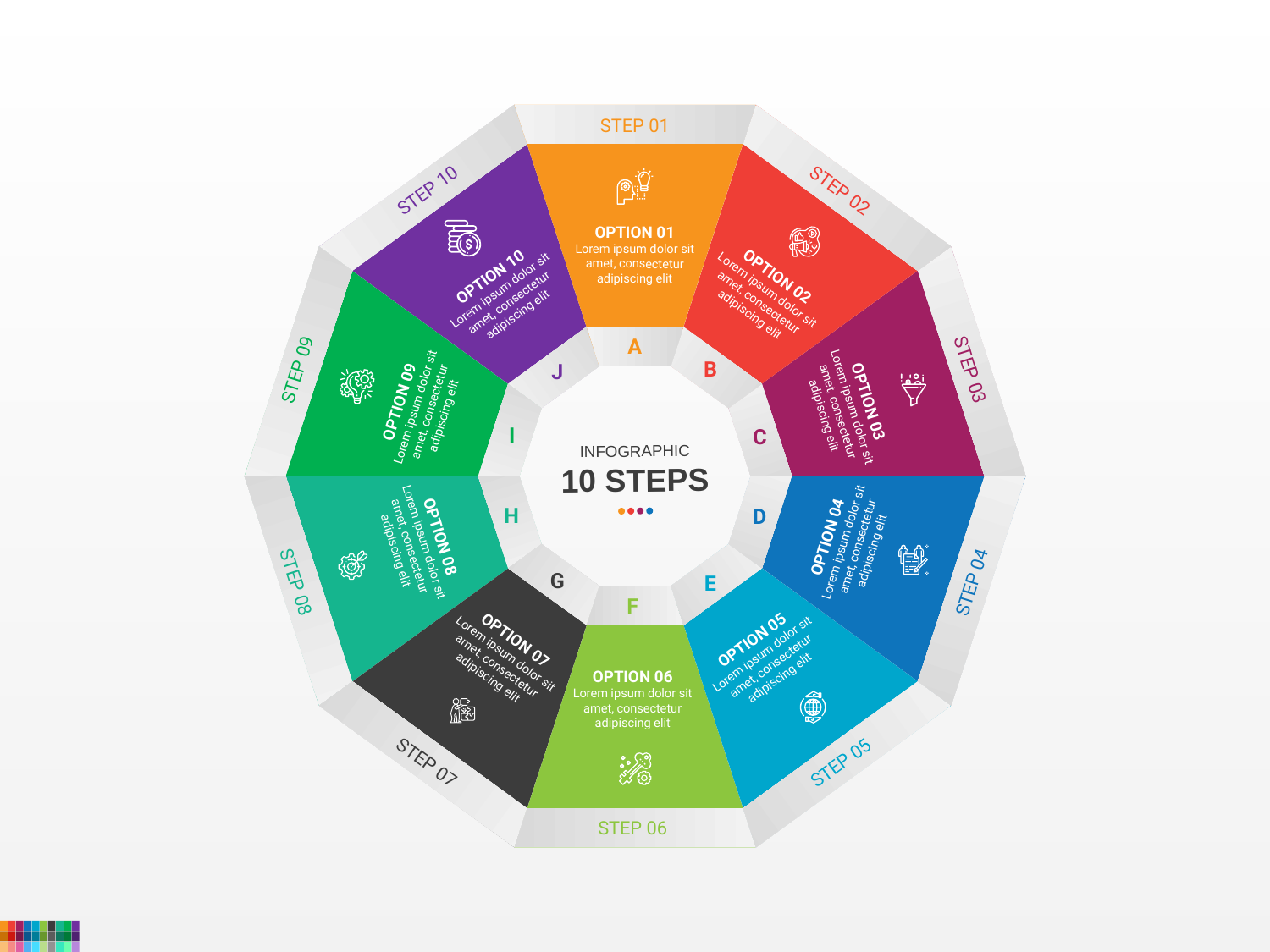

STEP 01

STEP 10
STEP 02

OPTION 01
Lorem ipsum dolor sit amet, consectetur adipiscing elit

OPTION 10
Lorem ipsum dolor sit amet, consectetur adipiscing elit
OPTION 02
Lorem ipsum dolor sit amet, consectetur adipiscing elit
A
B
J
STEP 09
STEP 03

OPTION 09
Lorem ipsum dolor sit amet, consectetur adipiscing elit
OPTION 03
Lorem ipsum dolor sit amet, consectetur adipiscing elit
I
C
INFOGRAPHIC
10 STEPS

H
D
OPTION 08
Lorem ipsum dolor sit amet, consectetur adipiscing elit
OPTION 04
Lorem ipsum dolor sit amet, consectetur adipiscing elit

G
E
STEP 08
STEP 04
F
OPTION 07
Lorem ipsum dolor sit amet, consectetur adipiscing elit
OPTION 05
Lorem ipsum dolor sit amet, consectetur adipiscing elit
OPTION 06
Lorem ipsum dolor sit amet, consectetur adipiscing elit

STEP 07
STEP 05

STEP 06